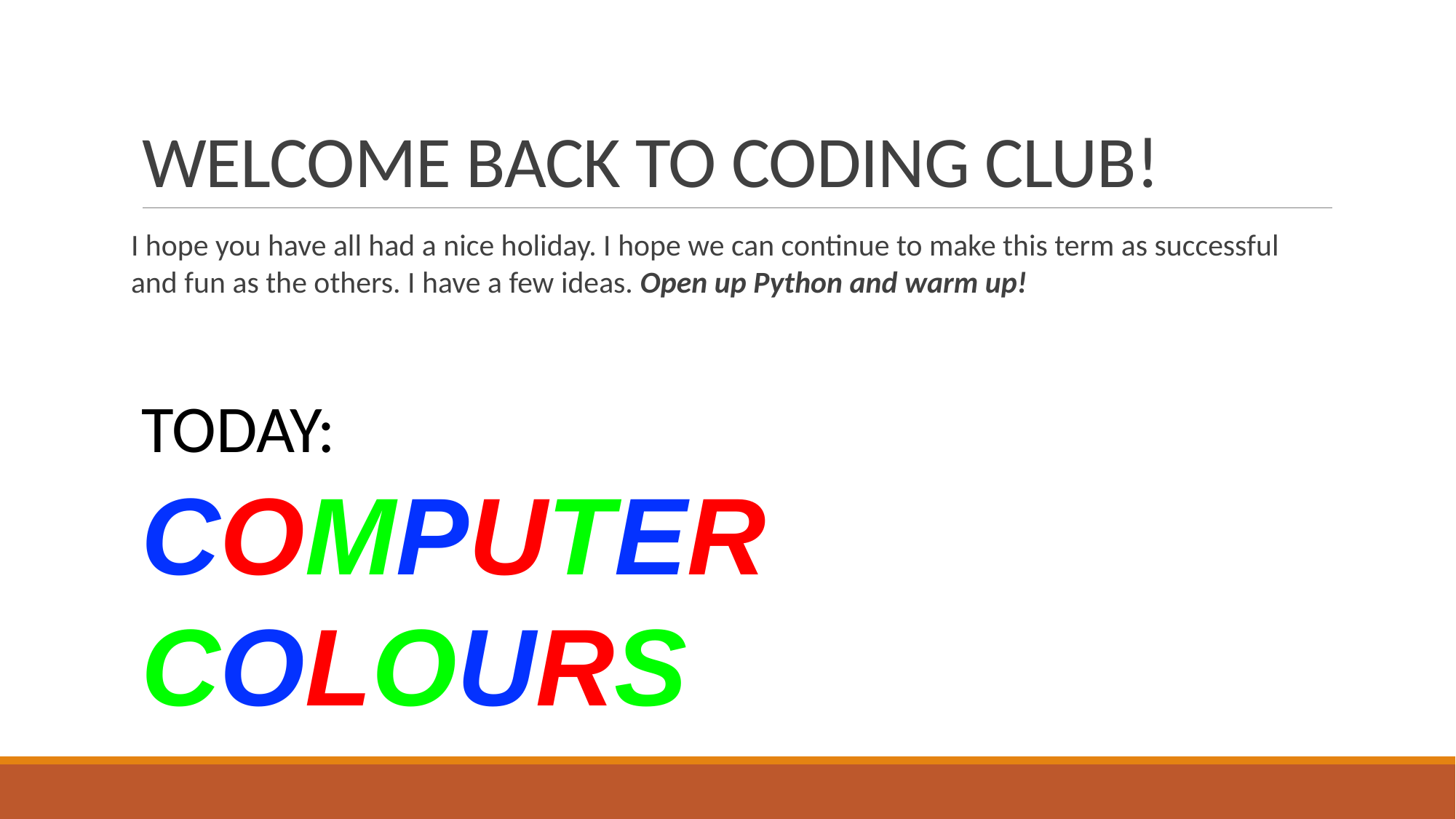

# WELCOME BACK TO CODING CLUB!
I hope you have all had a nice holiday. I hope we can continue to make this term as successful and fun as the others. I have a few ideas. Open up Python and warm up!
TODAY:
COMPUTER
COLOURS